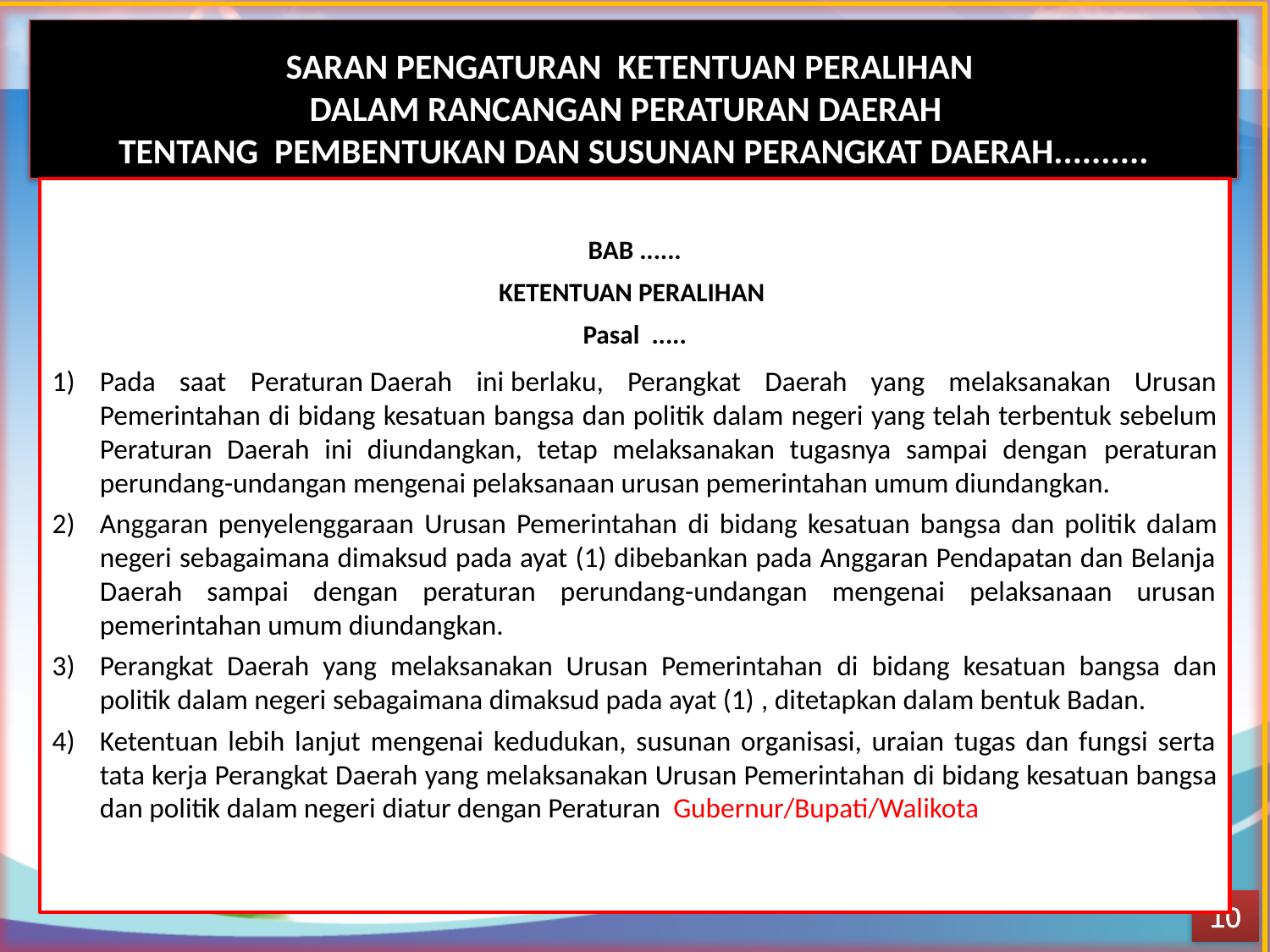

SARAN PENGATURAN  KETENTUAN PERALIHAN
DALAM RANCANGAN PERATURAN DAERAH
TENTANG  PEMBENTUKAN DAN SUSUNAN PERANGKAT DAERAH..........

BAB ......
KETENTUAN PERALIHAN
Pasal  .....
Pada saat Peraturan Daerah ini berlaku, Perangkat Daerah yang melaksanakan Urusan Pemerintahan di bidang kesatuan bangsa dan politik dalam negeri yang telah terbentuk sebelum Peraturan Daerah ini diundangkan, tetap melaksanakan tugasnya sampai dengan peraturan perundang-undangan mengenai pelaksanaan urusan pemerintahan umum diundangkan.
Anggaran penyelenggaraan Urusan Pemerintahan di bidang kesatuan bangsa dan politik dalam negeri sebagaimana dimaksud pada ayat (1) dibebankan pada Anggaran Pendapatan dan Belanja Daerah sampai dengan peraturan perundang-undangan mengenai pelaksanaan urusan pemerintahan umum diundangkan.
Perangkat Daerah yang melaksanakan Urusan Pemerintahan di bidang kesatuan bangsa dan politik dalam negeri sebagaimana dimaksud pada ayat (1) , ditetapkan dalam bentuk Badan.
Ketentuan lebih lanjut mengenai kedudukan, susunan organisasi, uraian tugas dan fungsi serta tata kerja Perangkat Daerah yang melaksanakan Urusan Pemerintahan di bidang kesatuan bangsa dan politik dalam negeri diatur dengan Peraturan  Gubernur/Bupati/Walikota

10